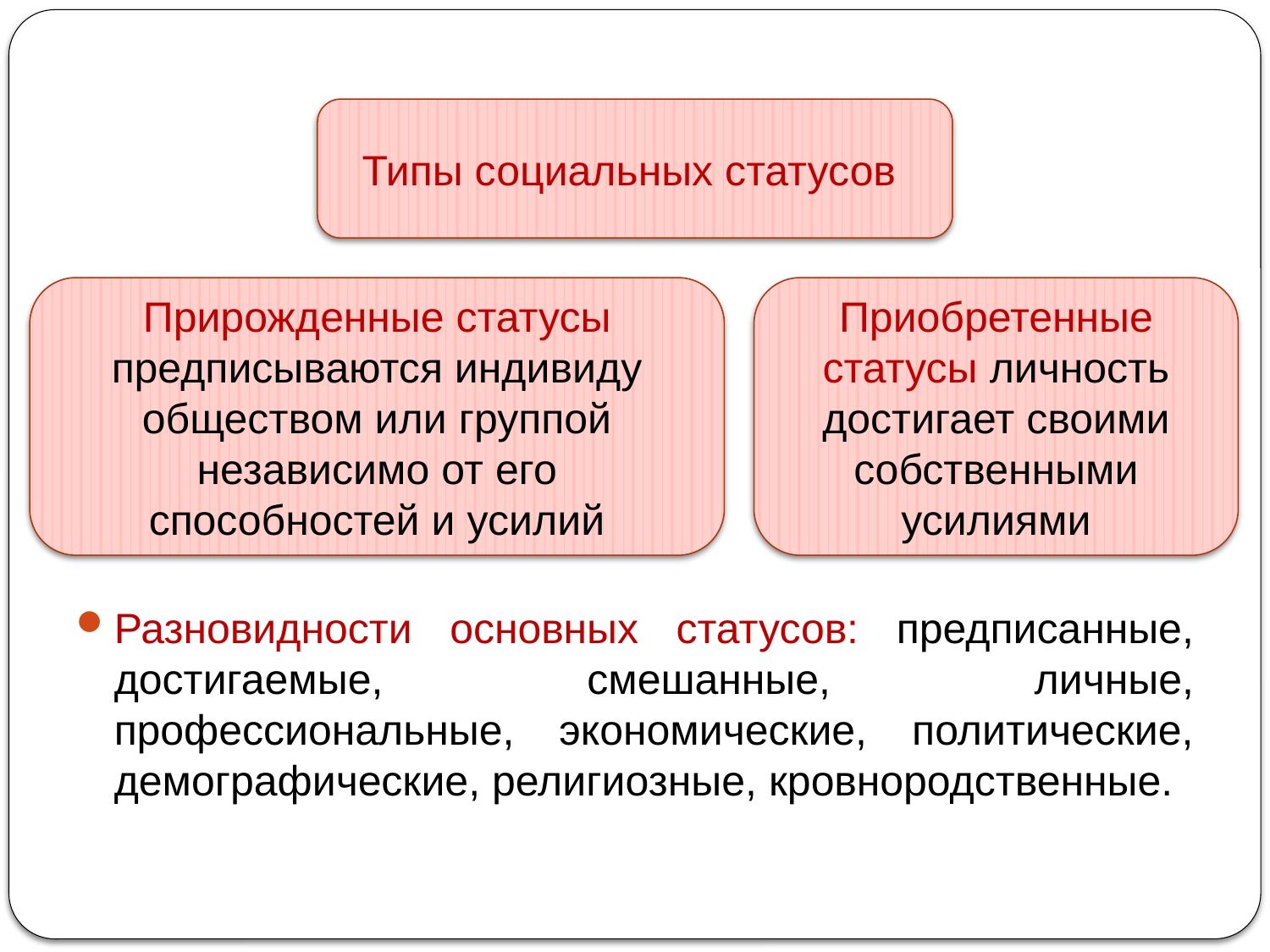

Типы социальных статусов
Прирожденные статусы предписываются индивиду обществом или группой независимо от его способностей и усилий
Приобретенные статусы личность достигает своими собственными усилиями
Разновидности основных статусов: предписанные, достигаемые, смешанные, личные, профессиональные, экономические, политические, демографические, религиозные, кровнородственные.